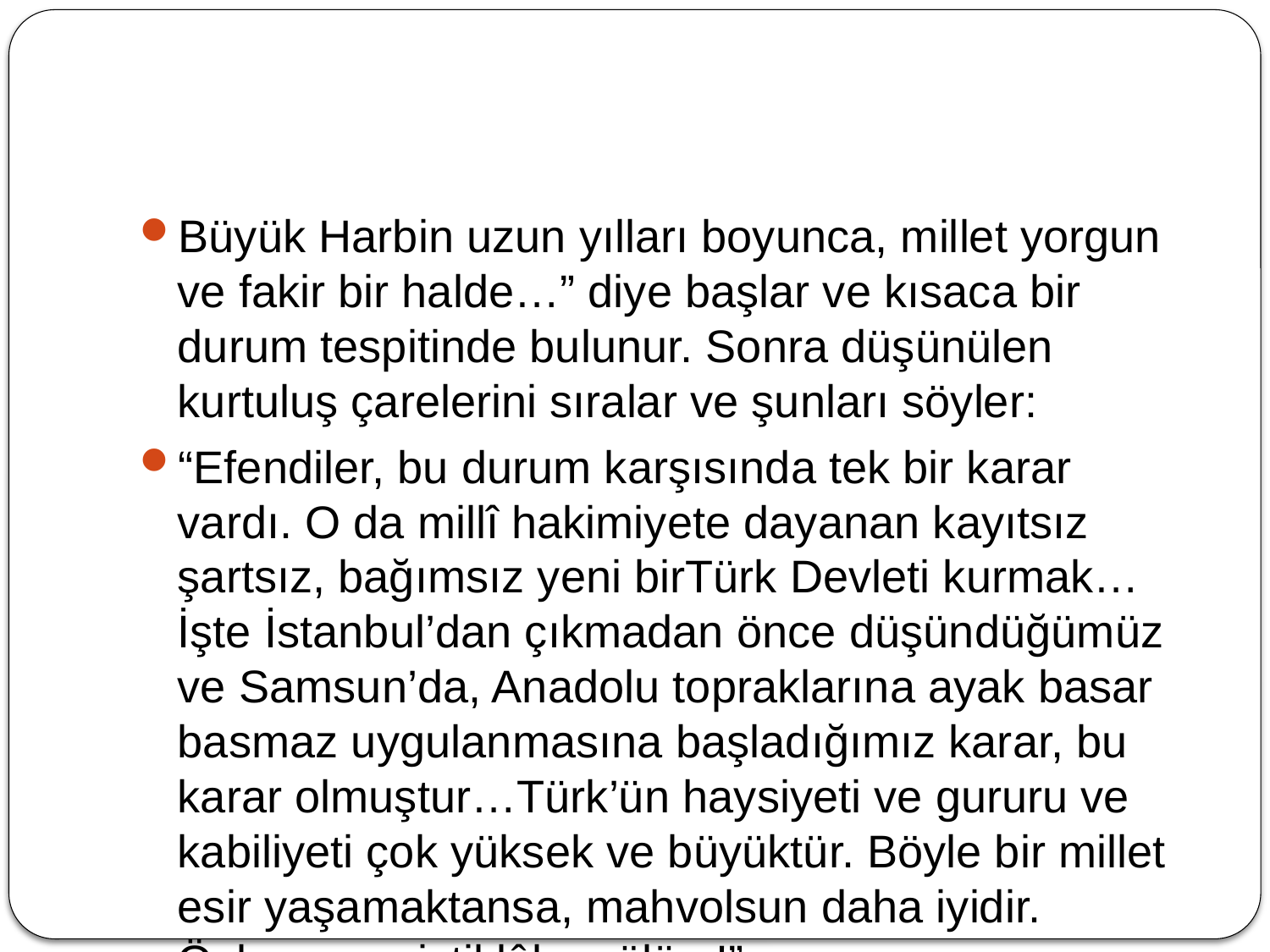

#
Büyük Harbin uzun yılları boyunca, millet yorgun ve fakir bir halde…” diye başlar ve kısaca bir durum tespitinde bulunur. Sonra düşünülen kurtuluş çarelerini sıralar ve şunları söyler:
“Efendiler, bu durum karşısında tek bir karar vardı. O da millî hakimiyete dayanan kayıtsız şartsız, bağımsız yeni birTürk Devleti kurmak…İşte İstanbul’dan çıkmadan önce düşündüğümüz ve Samsun’da, Anadolu topraklarına ayak basar basmaz uygulanmasına başladığımız karar, bu karar olmuştur…Türk’ün haysiyeti ve gururu ve kabiliyeti çok yüksek ve büyüktür. Böyle bir millet esir yaşamaktansa, mahvolsun daha iyidir. Öyleyse ya istiklâl ya ölüm!”